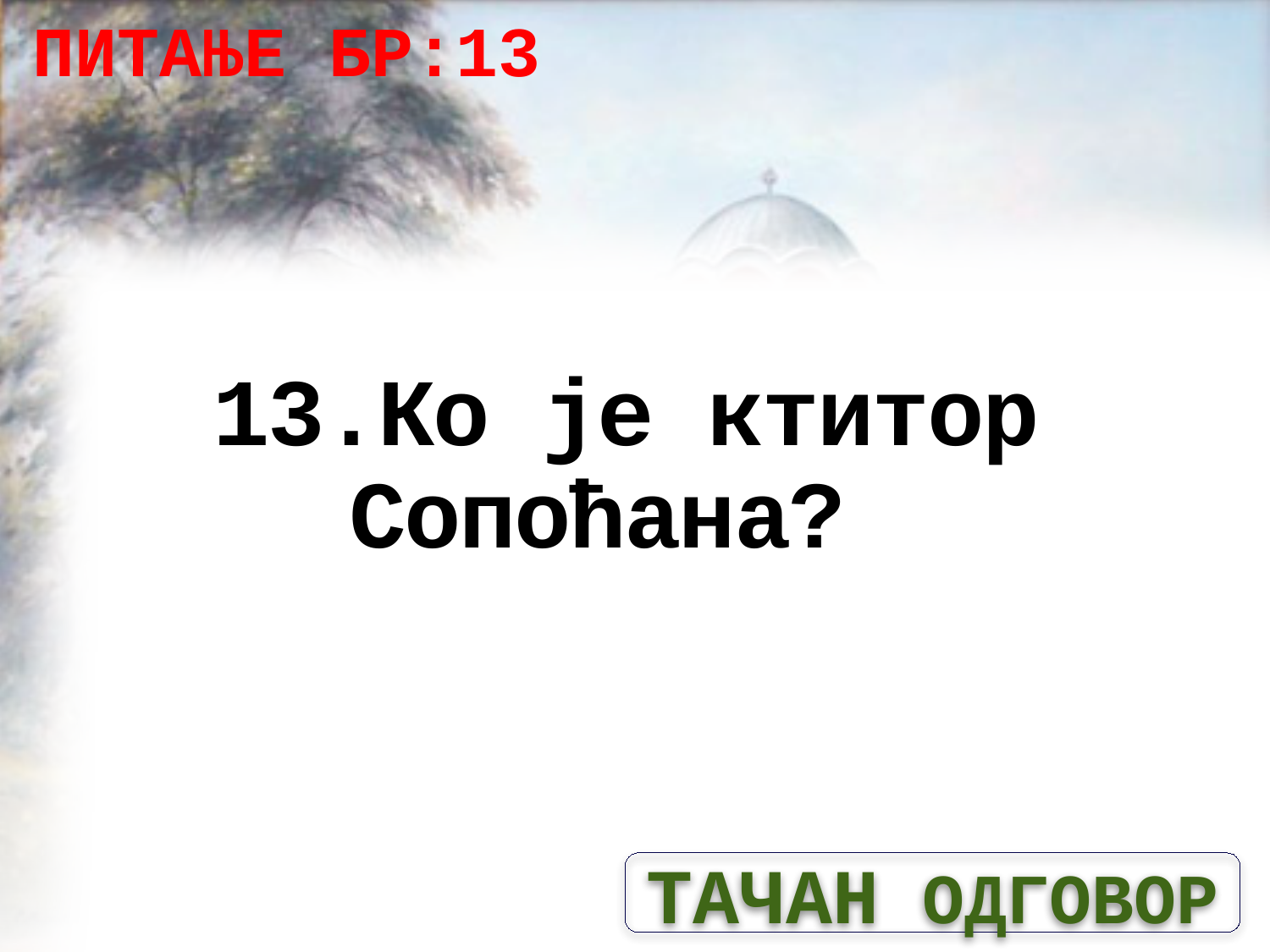

ПИТАЊЕ БР:13
# 13.Ко је ктитор Сопоћана?
ТАЧАН ОДГОВОР